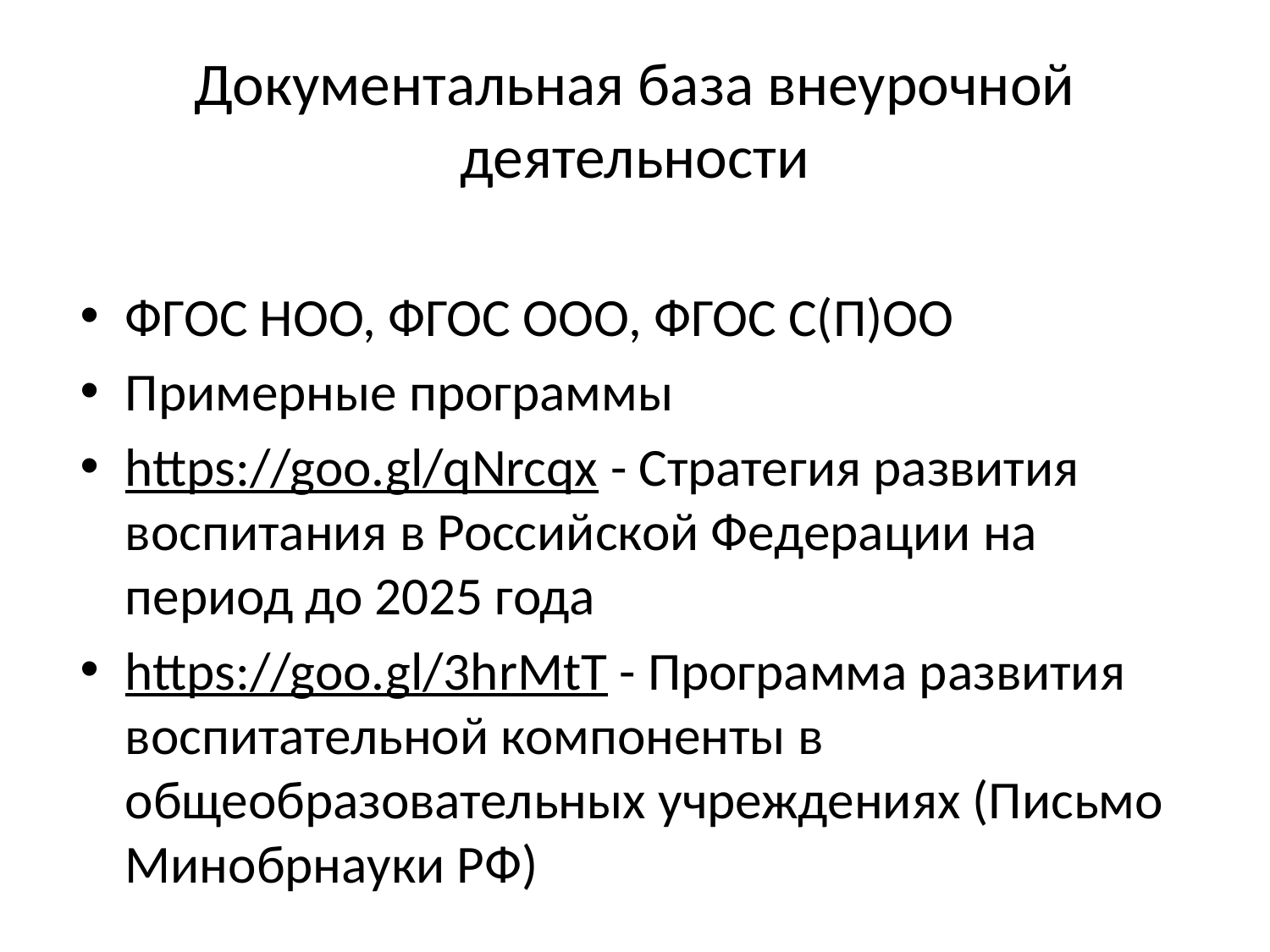

# Документальная база внеурочной деятельности
ФГОС НОО, ФГОС ООО, ФГОС С(П)ОО
Примерные программы
https://goo.gl/qNrcqx - Стратегия развития воспитания в Российской Федерации на период до 2025 года
https://goo.gl/3hrMtT - Программа развития воспитательной компоненты в  общеобразовательных учреждениях (Письмо Минобрнауки РФ)